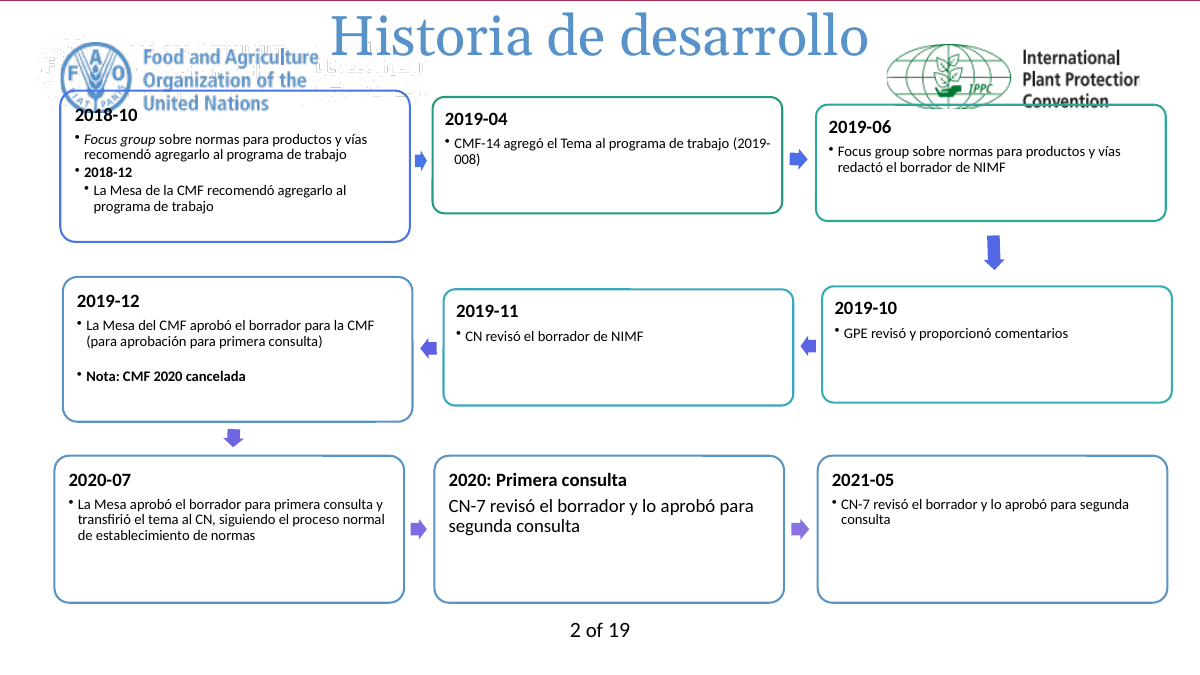

# Historia de desarrollo
2018-10
Focus group sobre normas para productos y vías recomendó agregarlo al programa de trabajo
2018-12
La Mesa de la CMF recomendó agregarlo al programa de trabajo

2019-04
CMF-14 agregó el Tema al programa de trabajo (2019-008)

2019-06
Focus group sobre normas para productos y vías redactó el borrador de NIMF

2019-10
GPE revisó y proporcionó comentarios

2019-11
CN revisó el borrador de NIMF

2019-12
La Mesa del CMF aprobó el borrador para la CMF (para aprobación para primera consulta)

Nota: CMF 2020 cancelada

2020-07
La Mesa aprobó el borrador para primera consulta y transfirió el tema al CN, siguiendo el proceso normal de establecimiento de normas

2020: Primera consulta
CN-7 revisó el borrador y lo aprobó para segunda consulta

2021-05
CN-7 revisó el borrador y lo aprobó para segunda consulta
2 of 19